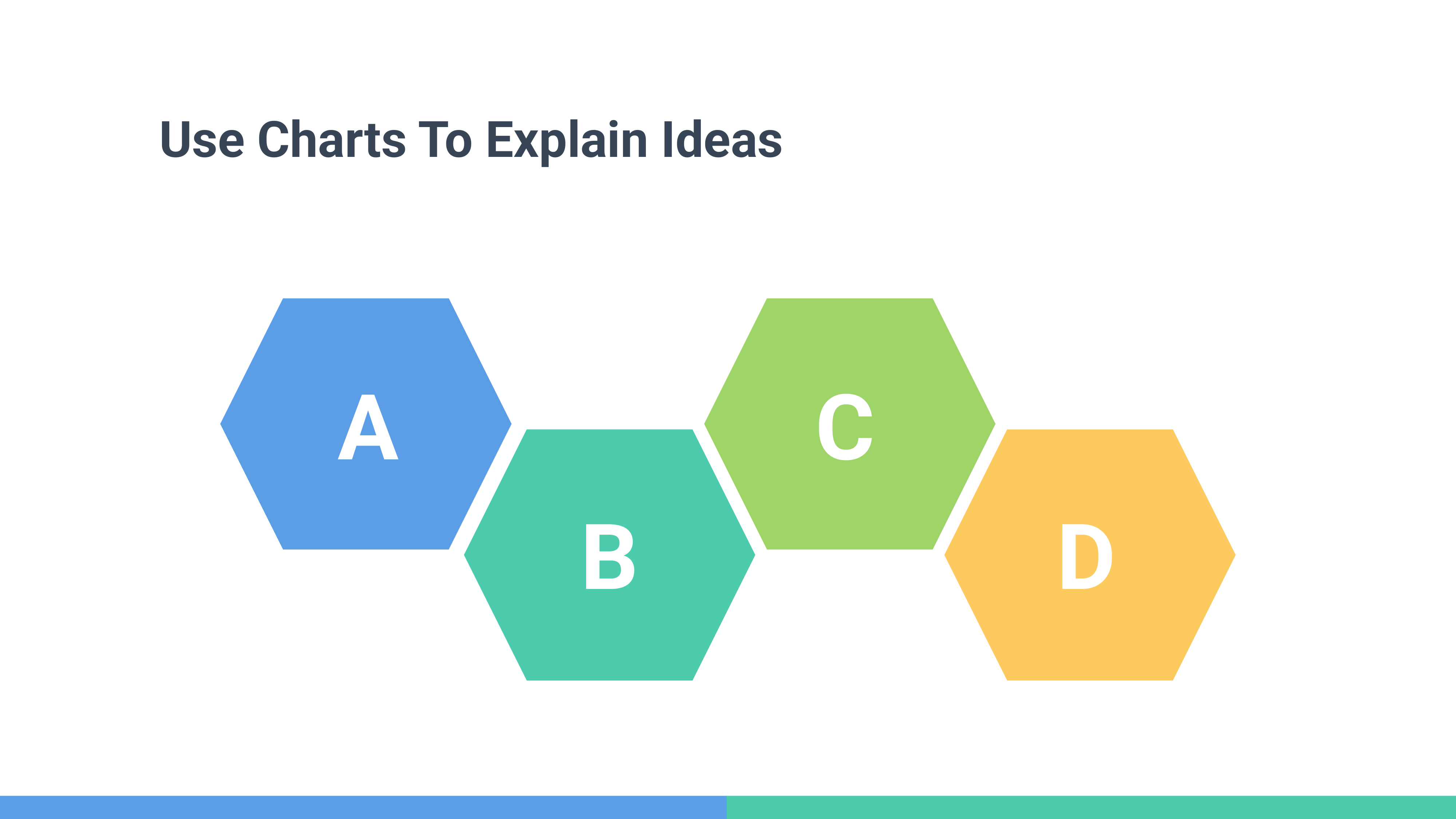

Use Charts To Explain Ideas

A
C

B
D